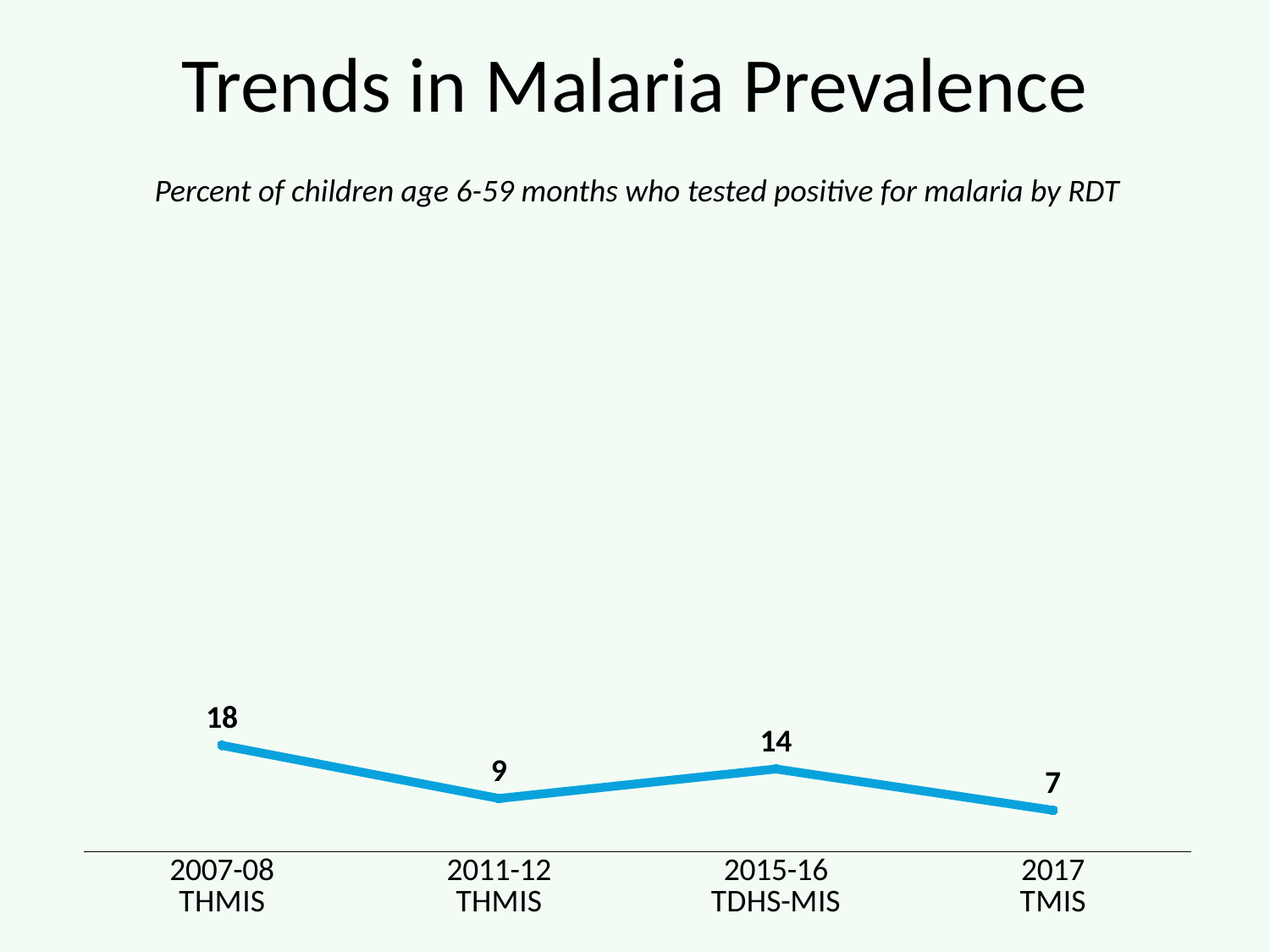

# Trends in Malaria Prevalence
Percent of children age 6-59 months who tested positive for malaria by RDT

### Chart

| Category | Series 1 |
|---|---|
| 2007-08
THMIS | 18.0 |
| 2011-12
THMIS | 9.0 |
| 2015-16
TDHS-MIS | 14.0 |
| 2017
TMIS | 7.0 |